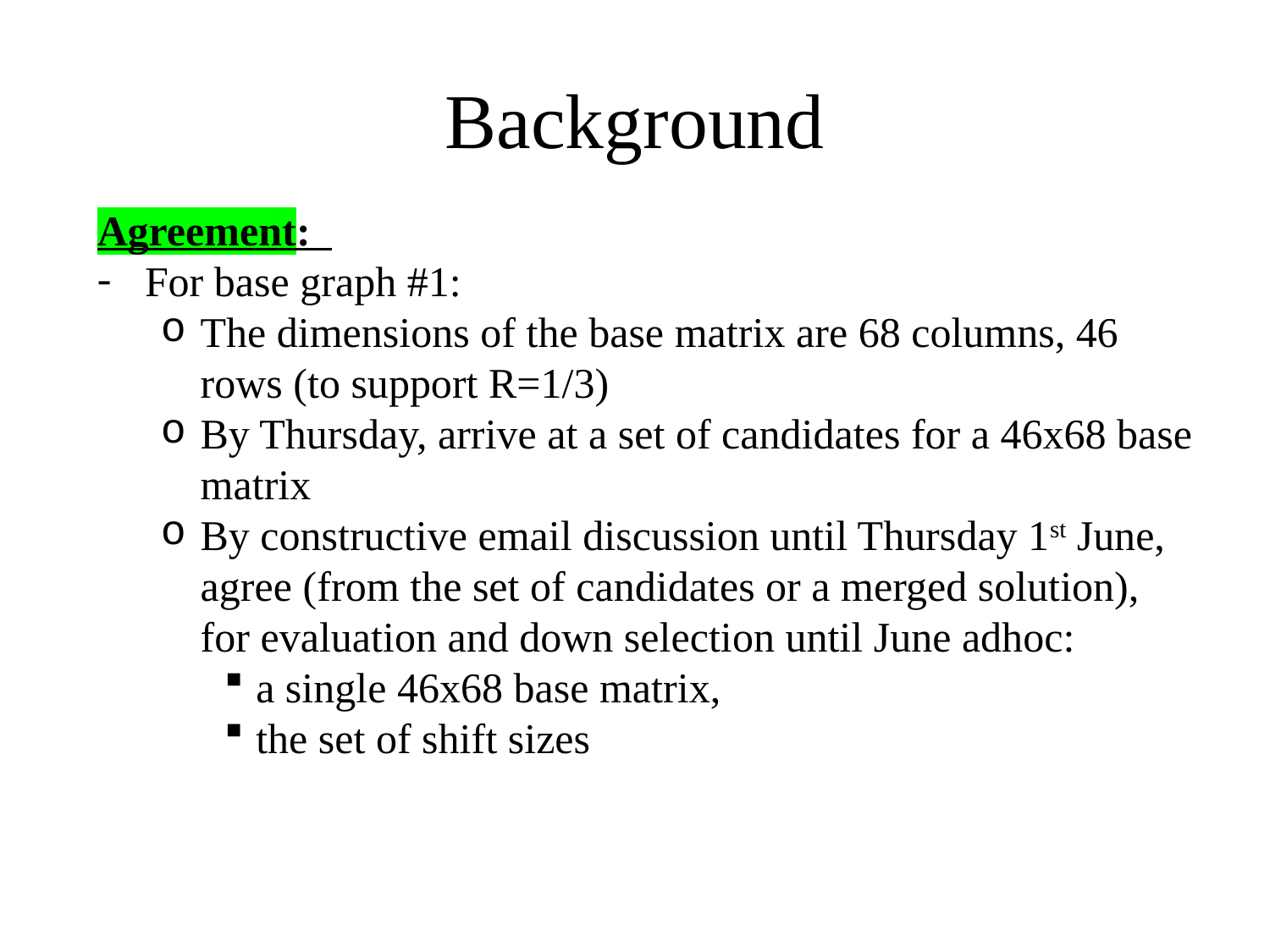

# Background
Agreement:
For base graph #1:
The dimensions of the base matrix are 68 columns, 46 rows (to support R=1/3)
By Thursday, arrive at a set of candidates for a 46x68 base matrix
By constructive email discussion until Thursday 1st June, agree (from the set of candidates or a merged solution), for evaluation and down selection until June adhoc:
a single 46x68 base matrix,
the set of shift sizes